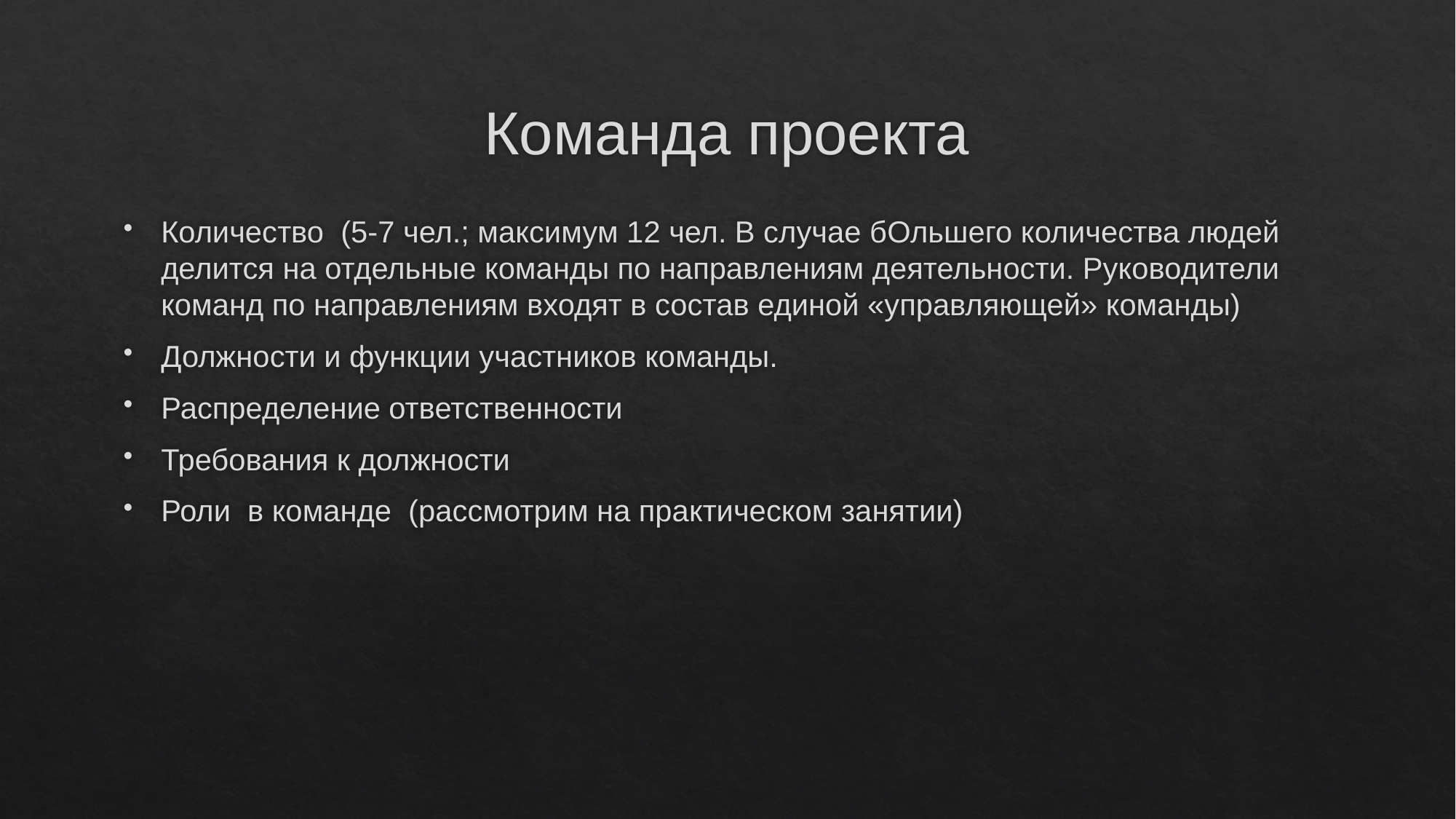

# Команда проекта
Количество  (5-7 чел.; максимум 12 чел. В случае бОльшего количества людей делится на отдельные команды по направлениям деятельности. Руководители команд по направлениям входят в состав единой «управляющей» команды)
Должности и функции участников команды.
Распределение ответственности
Требования к должности
Роли  в команде  (рассмотрим на практическом занятии)